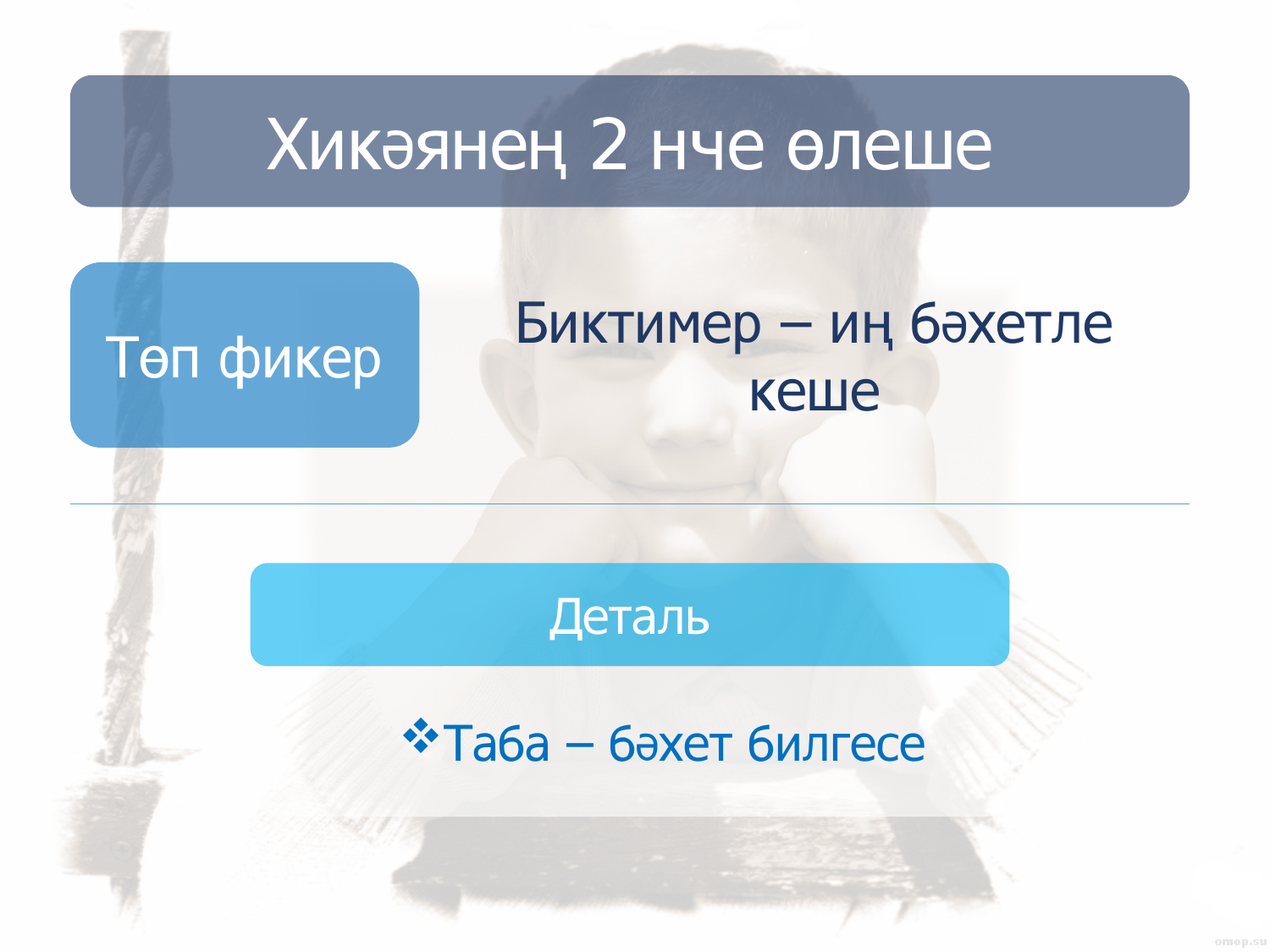

Хикәянең 2 нче өлеше
Төп фикер
Биктимер – иң бәхетле кеше
Деталь
Таба – бәхет билгесе